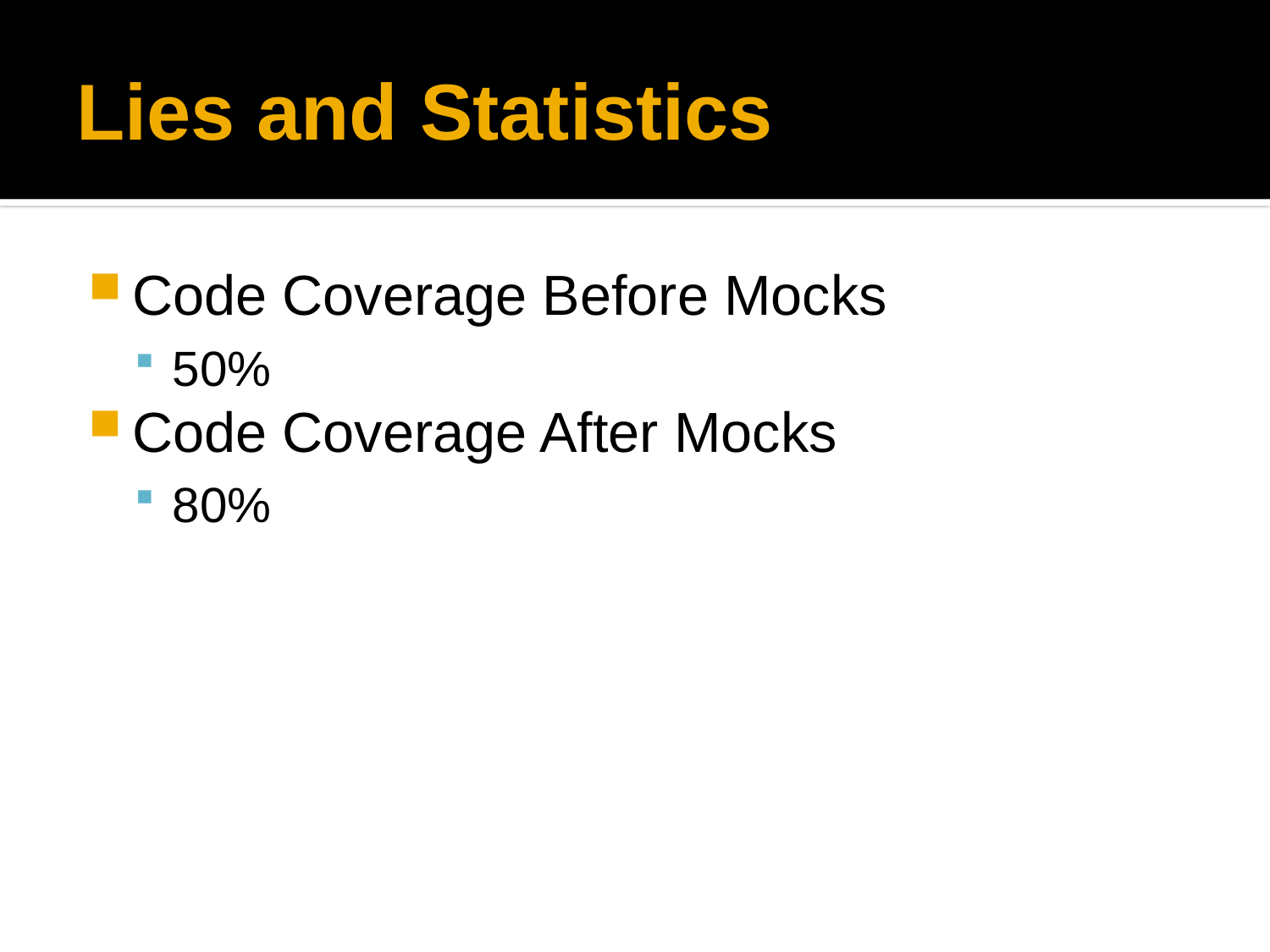

# Lies and Statistics
Code Coverage Before Mocks
50%
Code Coverage After Mocks
80%